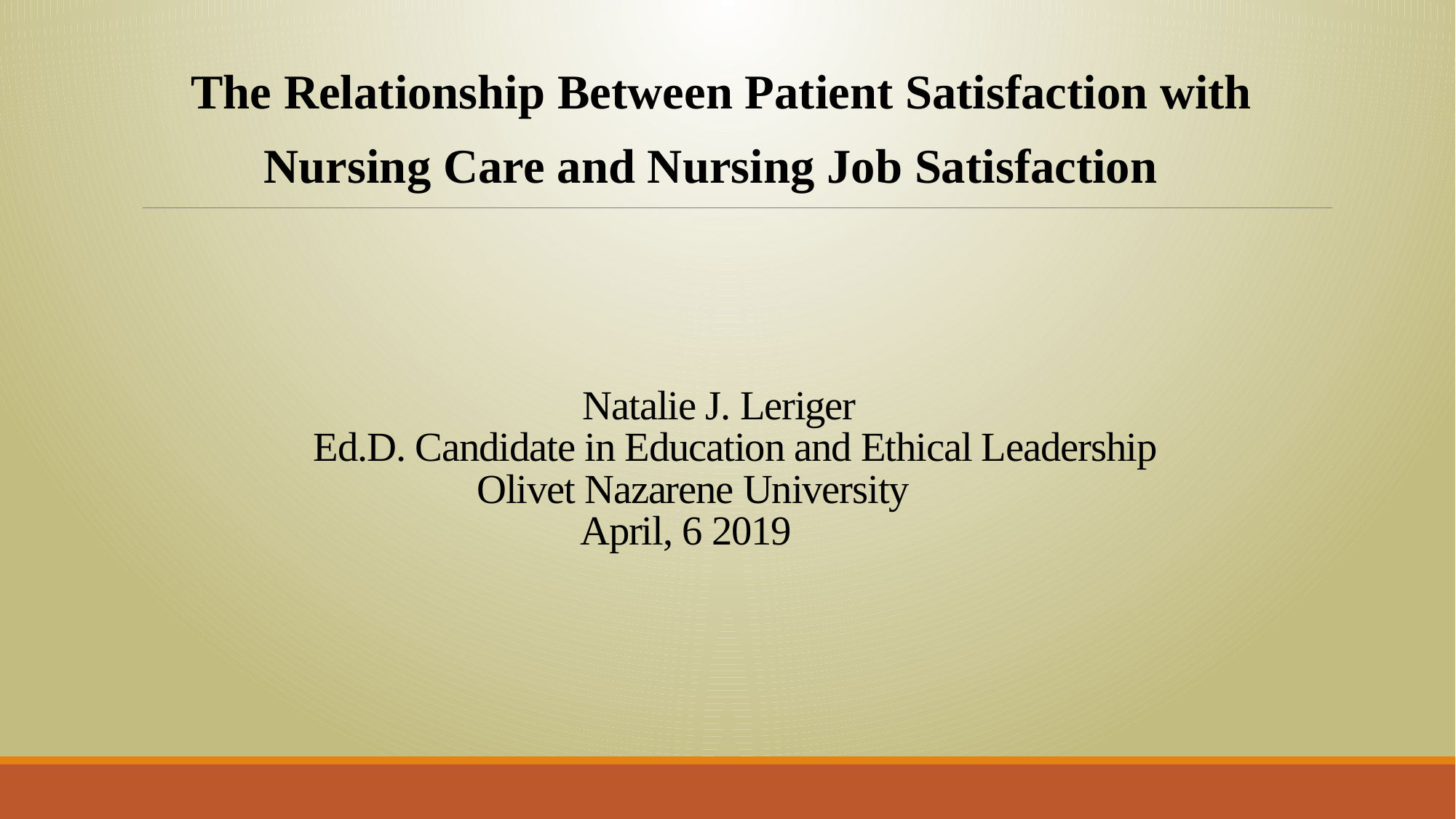

The Relationship Between Patient Satisfaction with
	      Nursing Care and Nursing Job Satisfaction

# Natalie J. Leriger Ed.D. Candidate in Education and Ethical Leadership Olivet Nazarene University April, 6 2019